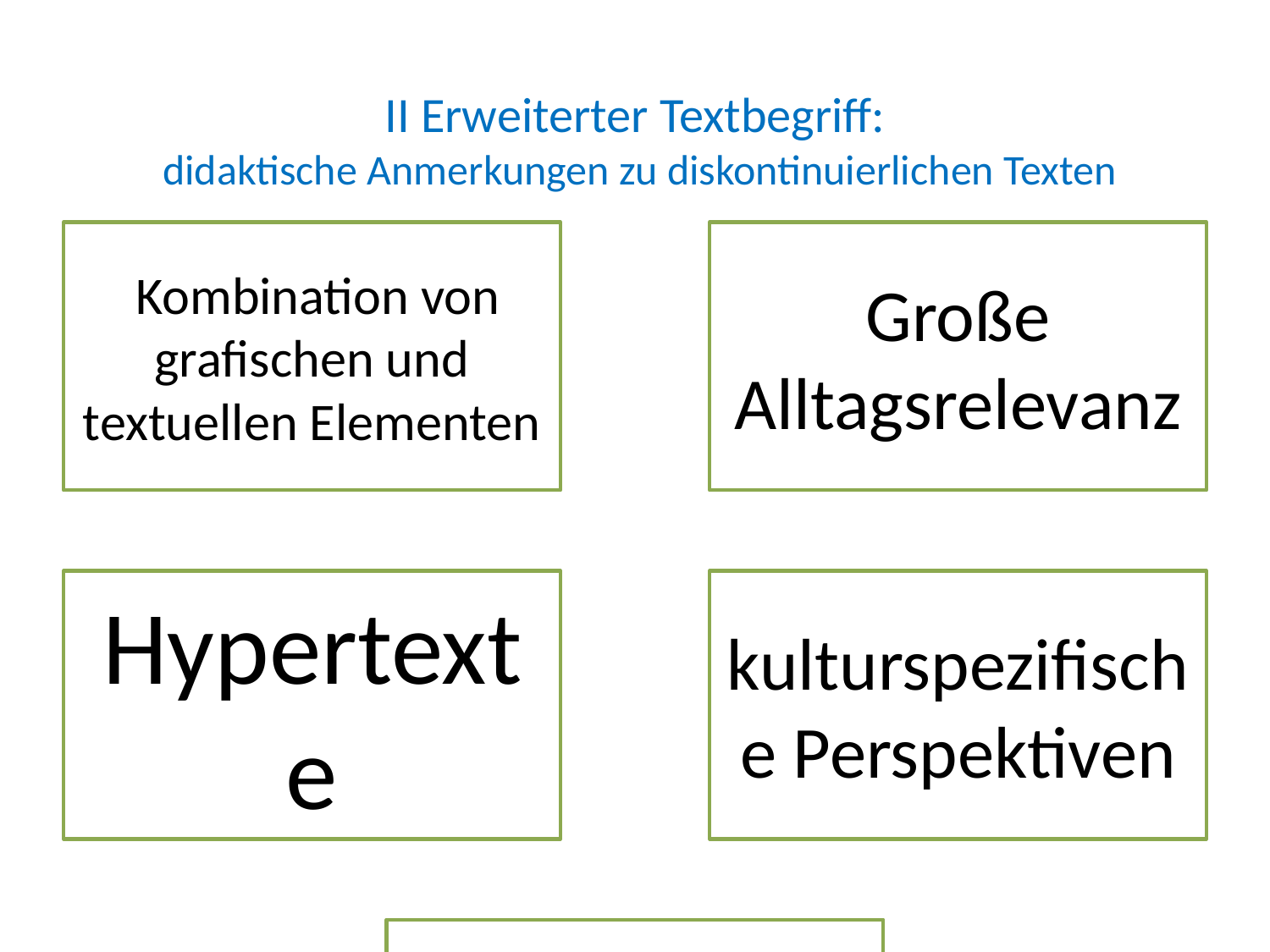

# II Erweiterter Textbegriff: didaktische Anmerkungen zu diskontinuierlichen Texten
 Kombination von grafischen und textuellen Elementen
Große Alltagsrelevanz
Hypertexte
kulturspezifische Perspektiven